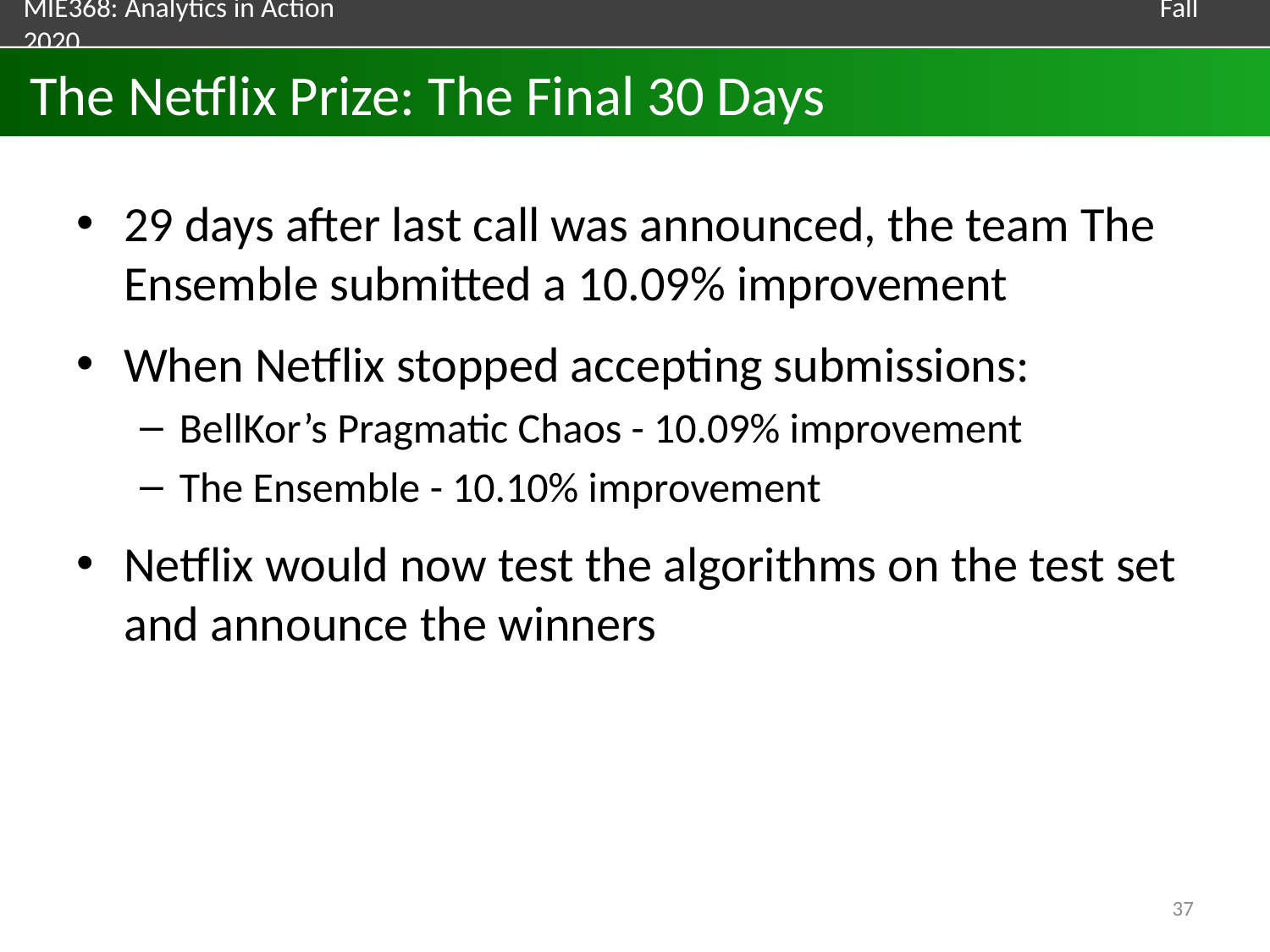

# The Netflix Prize: The Final 30 Days
29 days after last call was announced, the team The Ensemble submitted a 10.09% improvement

When Netflix stopped accepting submissions:
BellKor’s Pragmatic Chaos - 10.09% improvement
The Ensemble - 10.10% improvement

Netflix would now test the algorithms on the test set and announce the winners
37